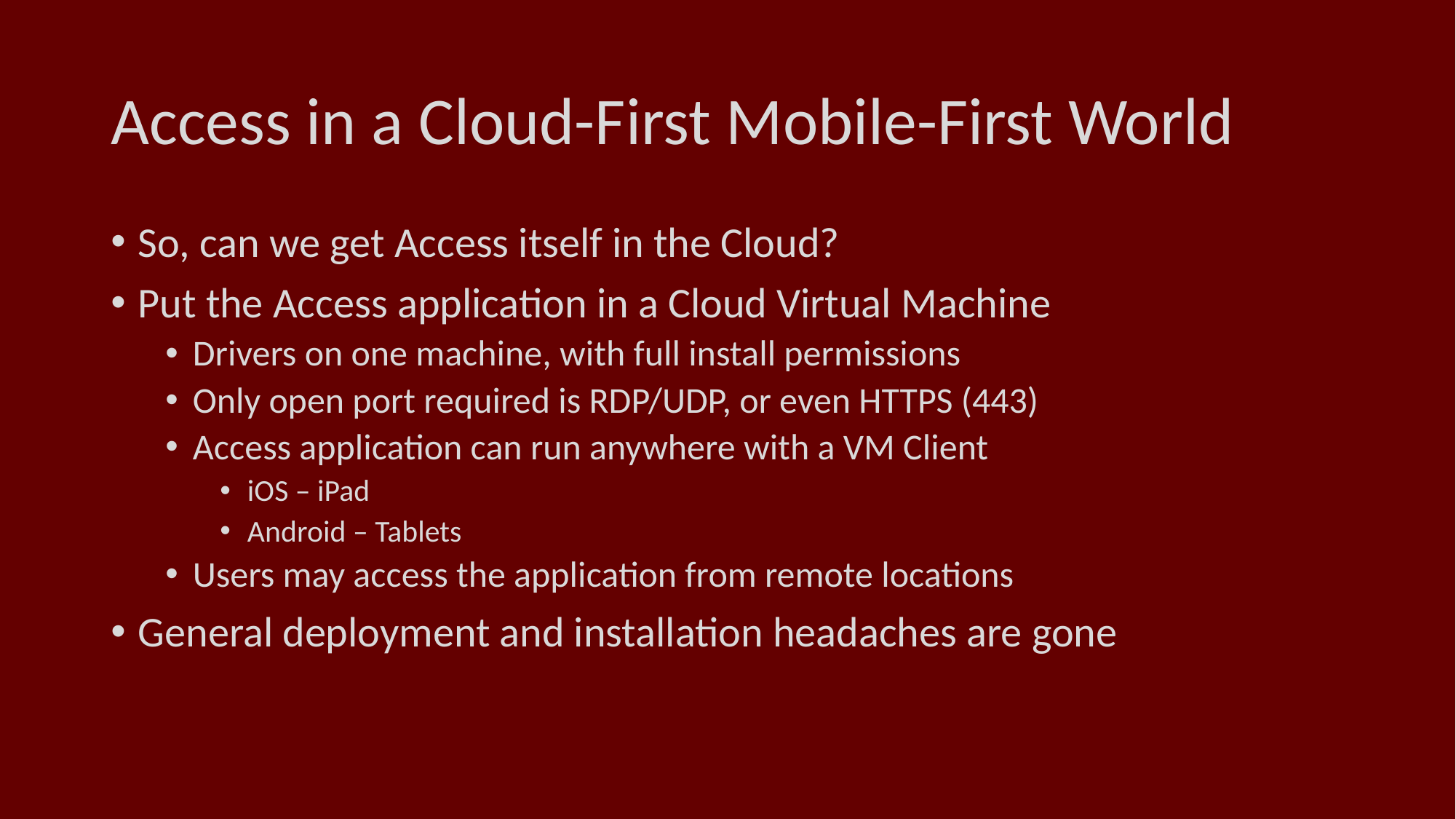

# Access in a Cloud-First Mobile-First World
So, can we get Access itself in the Cloud?
Put the Access application in a Cloud Virtual Machine
Drivers on one machine, with full install permissions
Only open port required is RDP/UDP, or even HTTPS (443)
Access application can run anywhere with a VM Client
iOS – iPad
Android – Tablets
Users may access the application from remote locations
General deployment and installation headaches are gone